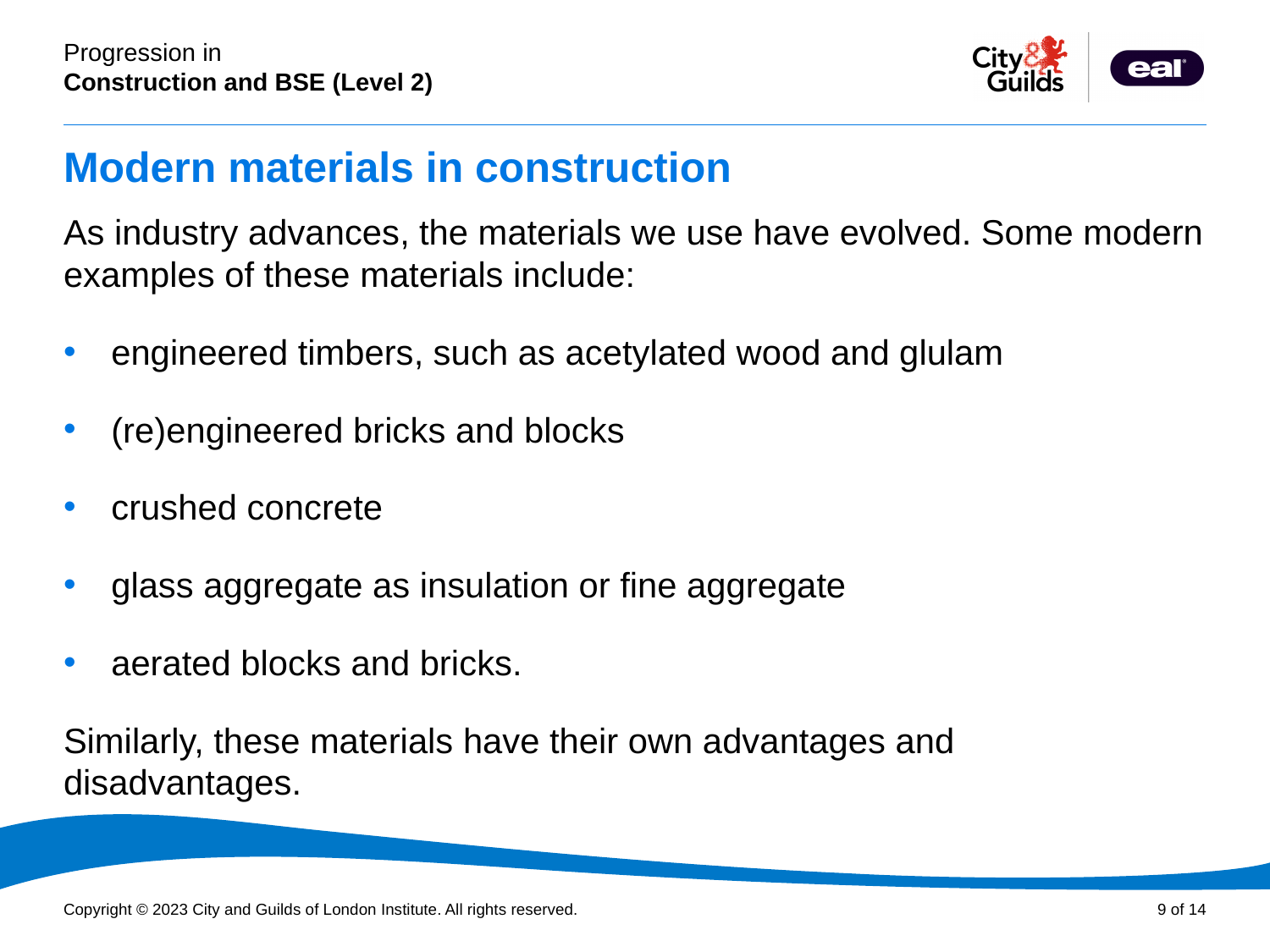

# Modern materials in construction
As industry advances, the materials we use have evolved. Some modern examples of these materials include:
engineered timbers, such as acetylated wood and glulam
(re)engineered bricks and blocks
crushed concrete
glass aggregate as insulation or fine aggregate
aerated blocks and bricks.
Similarly, these materials have their own advantages and disadvantages.